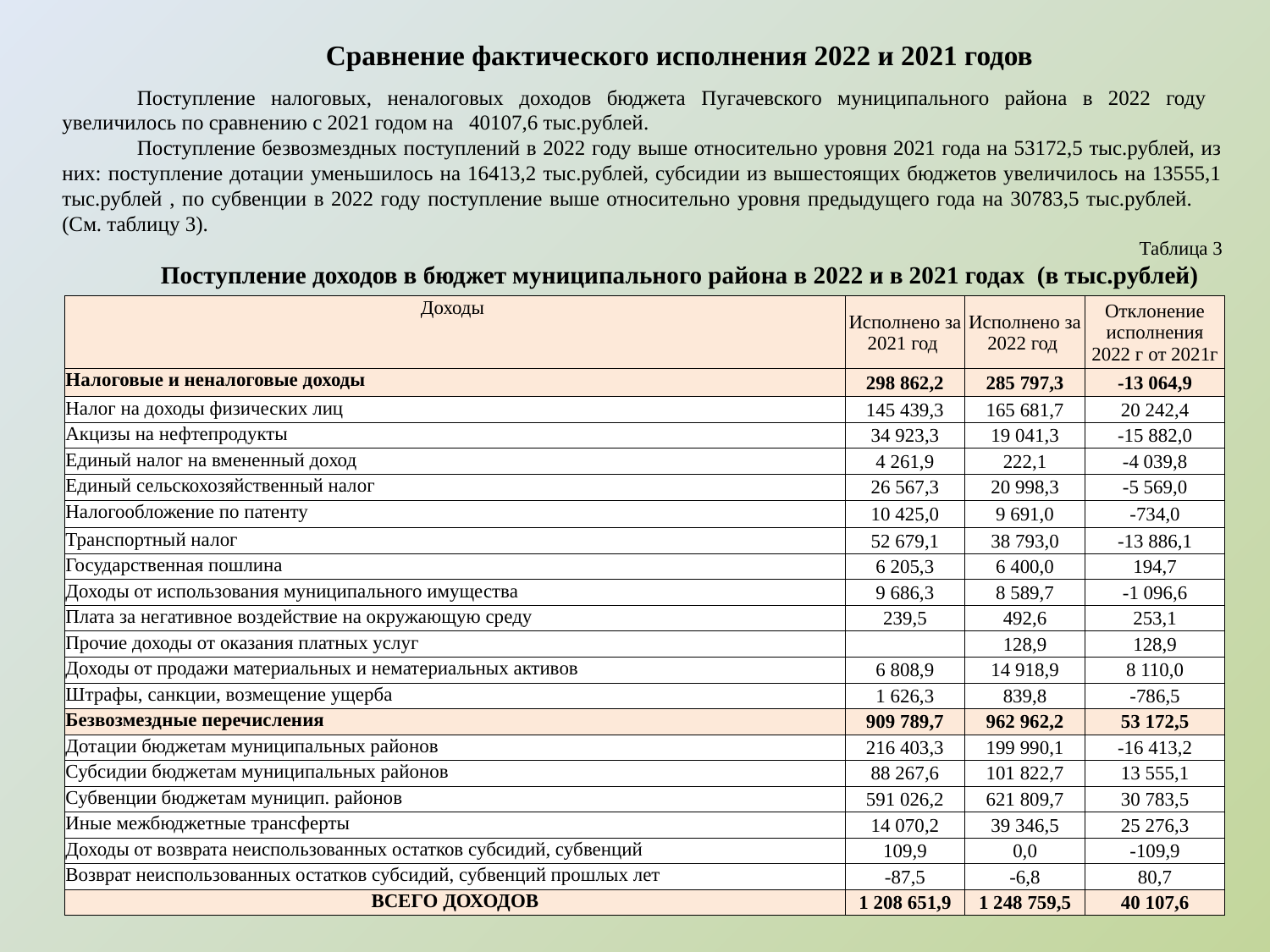

Сравнение фактического исполнения 2022 и 2021 годов

Поступление налоговых, неналоговых доходов бюджета Пугачевского муниципального района в 2022 году  увеличилось по сравнению с 2021 годом на   40107,6 тыс.рублей.
Поступление безвозмездных поступлений в 2022 году выше относительно уровня 2021 года на 53172,5 тыс.рублей, из них: поступление дотации уменьшилось на 16413,2 тыс.рублей, субсидии из вышестоящих бюджетов увеличилось на 13555,1 тыс.рублей , по субвенции в 2022 году поступление выше относительно уровня предыдущего года на 30783,5 тыс.рублей.     (См. таблицу 3).
Таблица 3
Поступление доходов в бюджет муниципального района в 2022 и в 2021 годах  (в тыс.рублей)
| Доходы | Исполнено за 2021 год | Исполнено за 2022 год | Отклонение исполнения 2022 г от 2021г |
| --- | --- | --- | --- |
| Налоговые и неналоговые доходы | 298 862,2 | 285 797,3 | -13 064,9 |
| Налог на доходы физических лиц | 145 439,3 | 165 681,7 | 20 242,4 |
| Акцизы на нефтепродукты | 34 923,3 | 19 041,3 | -15 882,0 |
| Единый налог на вмененный доход | 4 261,9 | 222,1 | -4 039,8 |
| Единый сельскохозяйственный налог | 26 567,3 | 20 998,3 | -5 569,0 |
| Налогообложение по патенту | 10 425,0 | 9 691,0 | -734,0 |
| Транспортный налог | 52 679,1 | 38 793,0 | -13 886,1 |
| Государственная пошлина | 6 205,3 | 6 400,0 | 194,7 |
| Доходы от использования муниципального имущества | 9 686,3 | 8 589,7 | -1 096,6 |
| Плата за негативное воздействие на окружающую среду | 239,5 | 492,6 | 253,1 |
| Прочие доходы от оказания платных услуг |  | 128,9 | 128,9 |
| Доходы от продажи материальных и нематериальных активов | 6 808,9 | 14 918,9 | 8 110,0 |
| Штрафы, санкции, возмещение ущерба | 1 626,3 | 839,8 | -786,5 |
| Безвозмездные перечисления | 909 789,7 | 962 962,2 | 53 172,5 |
| Дотации бюджетам муниципальных районов | 216 403,3 | 199 990,1 | -16 413,2 |
| Субсидии бюджетам муниципальных районов | 88 267,6 | 101 822,7 | 13 555,1 |
| Субвенции бюджетам муницип. районов | 591 026,2 | 621 809,7 | 30 783,5 |
| Иные межбюджетные трансферты | 14 070,2 | 39 346,5 | 25 276,3 |
| Доходы от возврата неиспользованных остатков субсидий, субвенций | 109,9 | 0,0 | -109,9 |
| Возврат неиспользованных остатков субсидий, субвенций прошлых лет | -87,5 | -6,8 | 80,7 |
| ВСЕГО ДОХОДОВ | 1 208 651,9 | 1 248 759,5 | 40 107,6 |